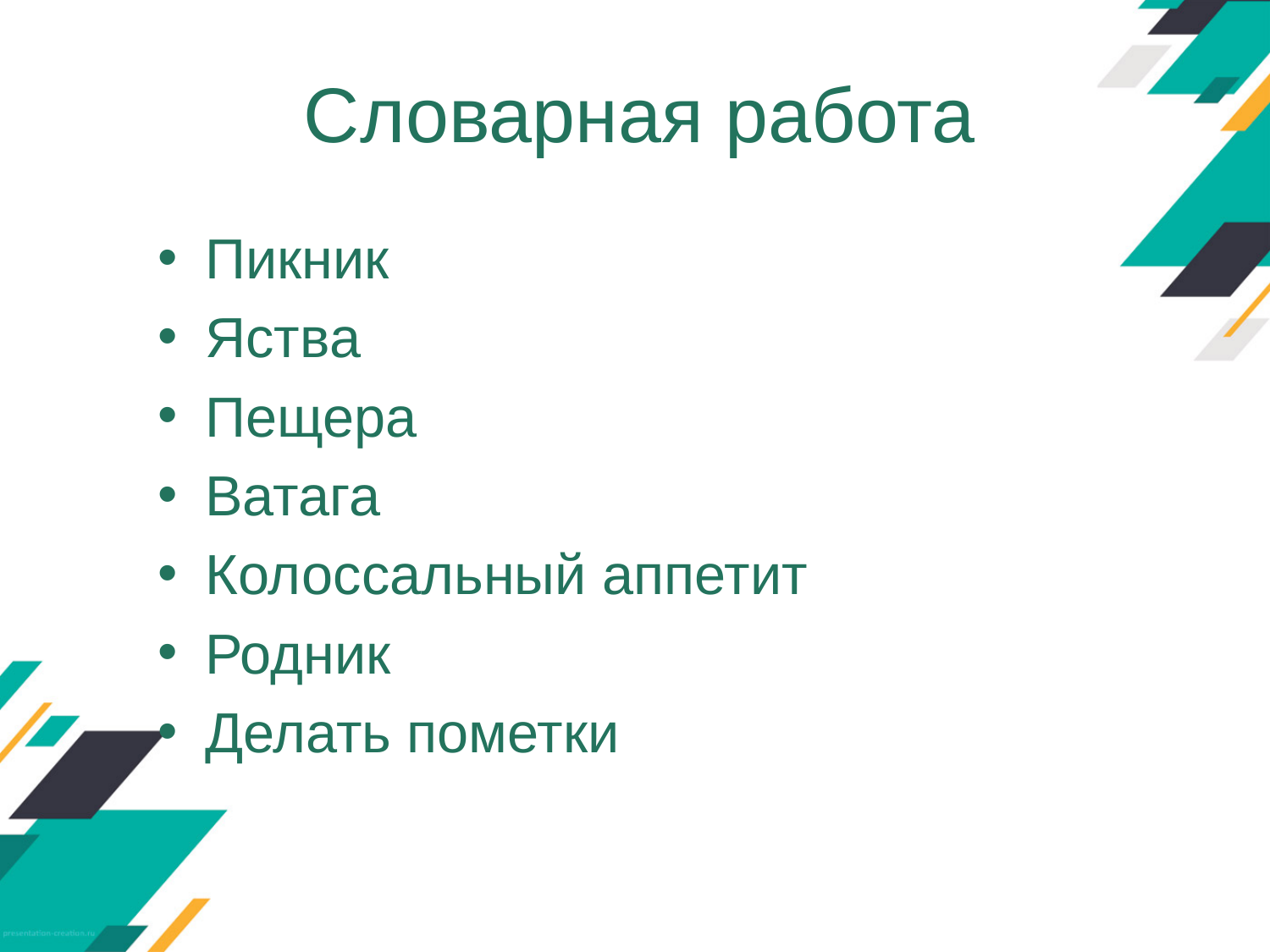

Словарная работа
Пикник
Яства
Пещера
Ватага
Колоссальный аппетит
Родник
Делать пометки